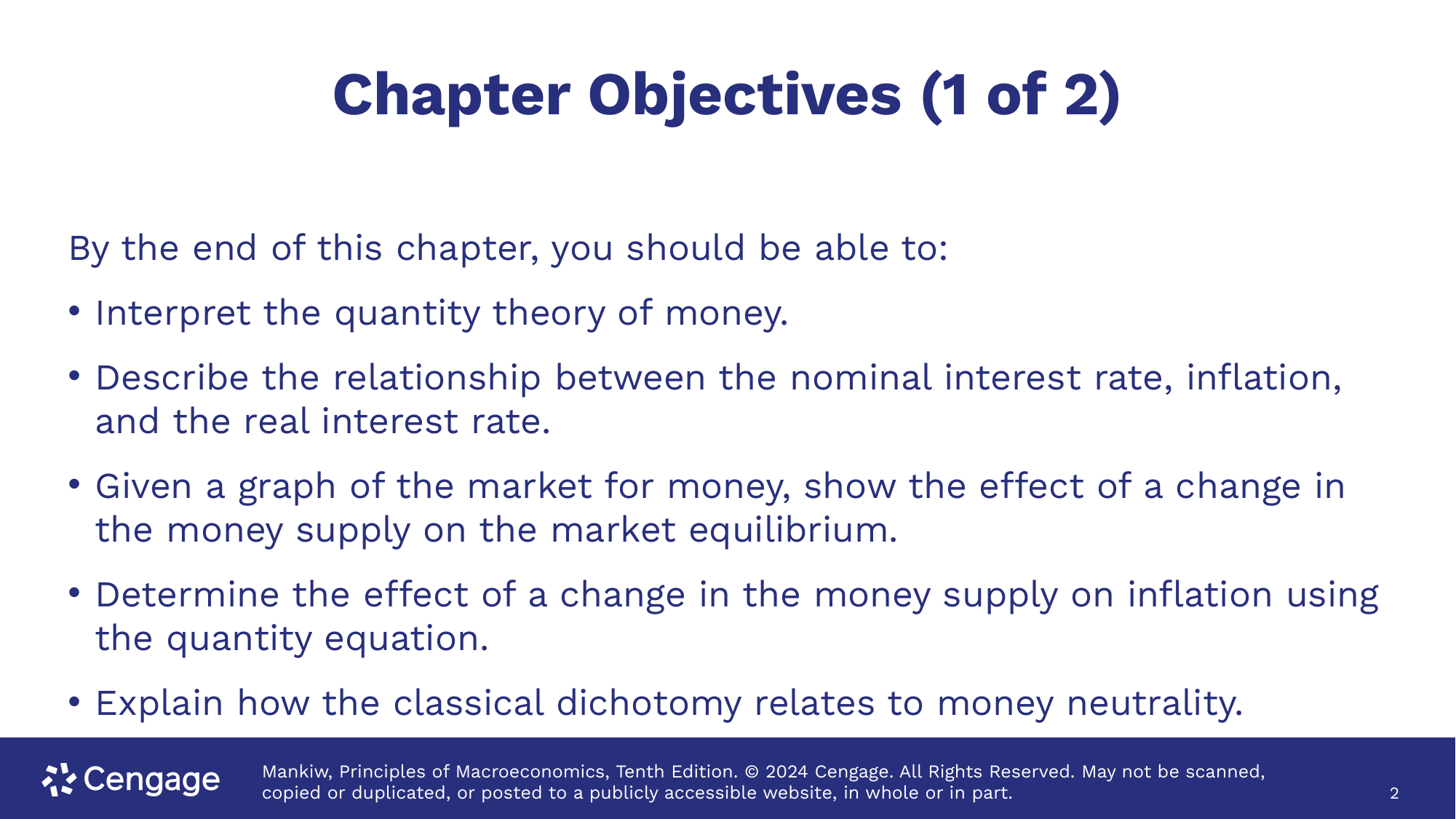

# Chapter Objectives (1 of 2)
By the end of this chapter, you should be able to:
Interpret the quantity theory of money.
Describe the relationship between the nominal interest rate, inflation, and the real interest rate.
Given a graph of the market for money, show the effect of a change in the money supply on the market equilibrium.
Determine the effect of a change in the money supply on inflation using the quantity equation.
Explain how the classical dichotomy relates to money neutrality.